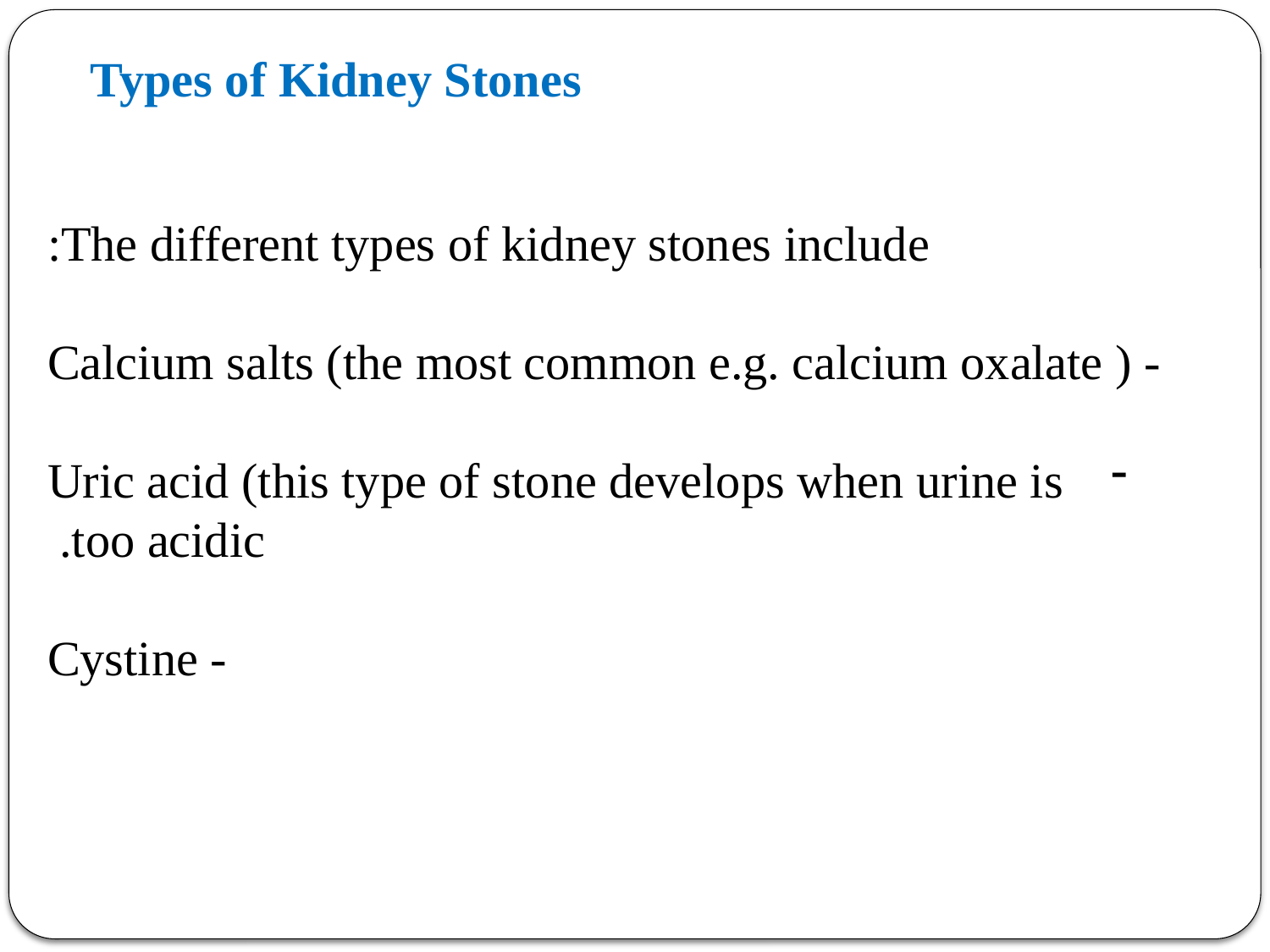

Types of Kidney Stones

The different types of kidney stones include:

- Calcium salts (the most common e.g. calcium oxalate )

Uric acid (this type of stone develops when urine is too acidic.

- Cystine